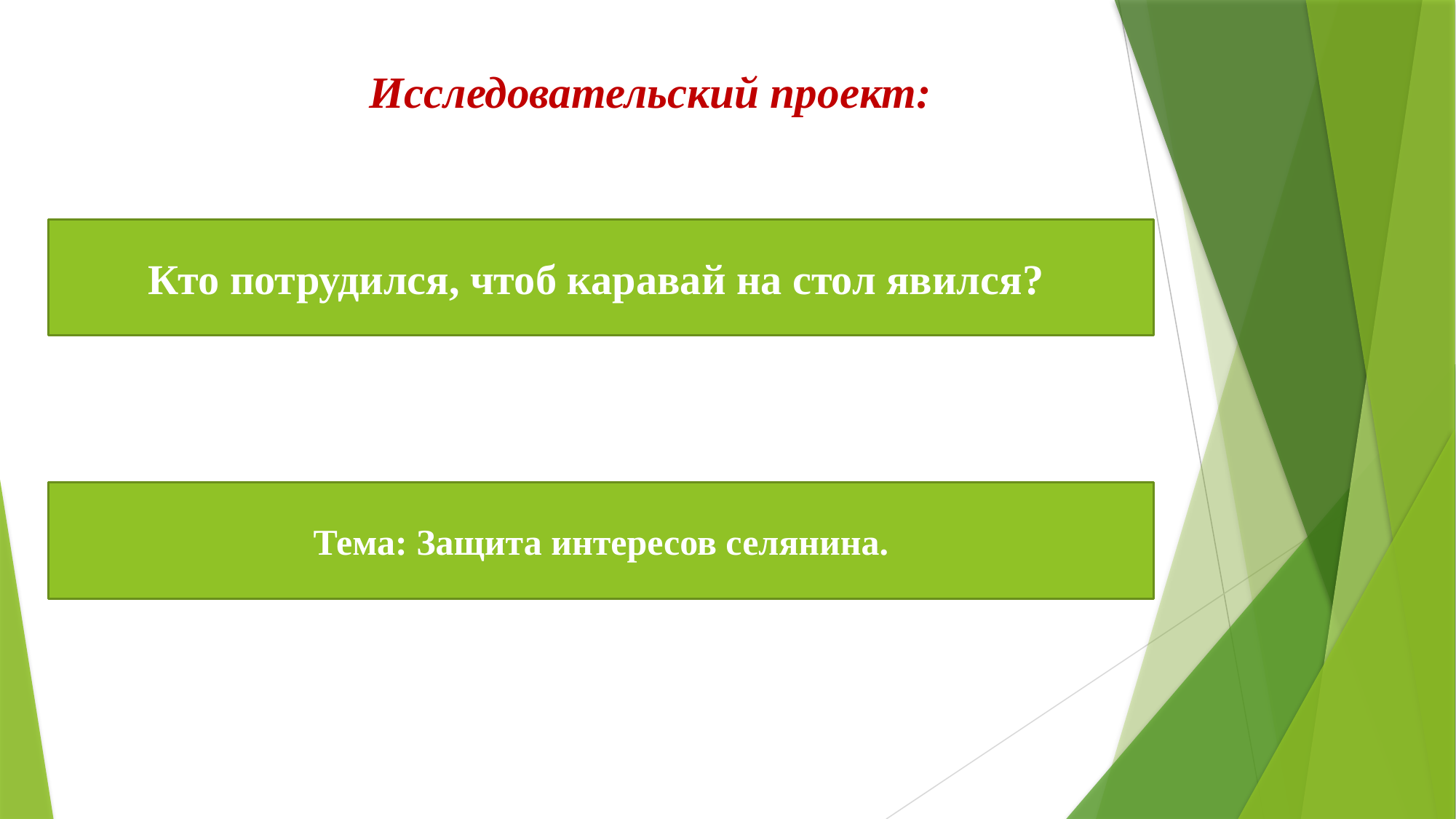

# Исследовательский проект:
Кто потрудился, чтоб каравай на стол явился?
Тема: Защита интересов селянина.